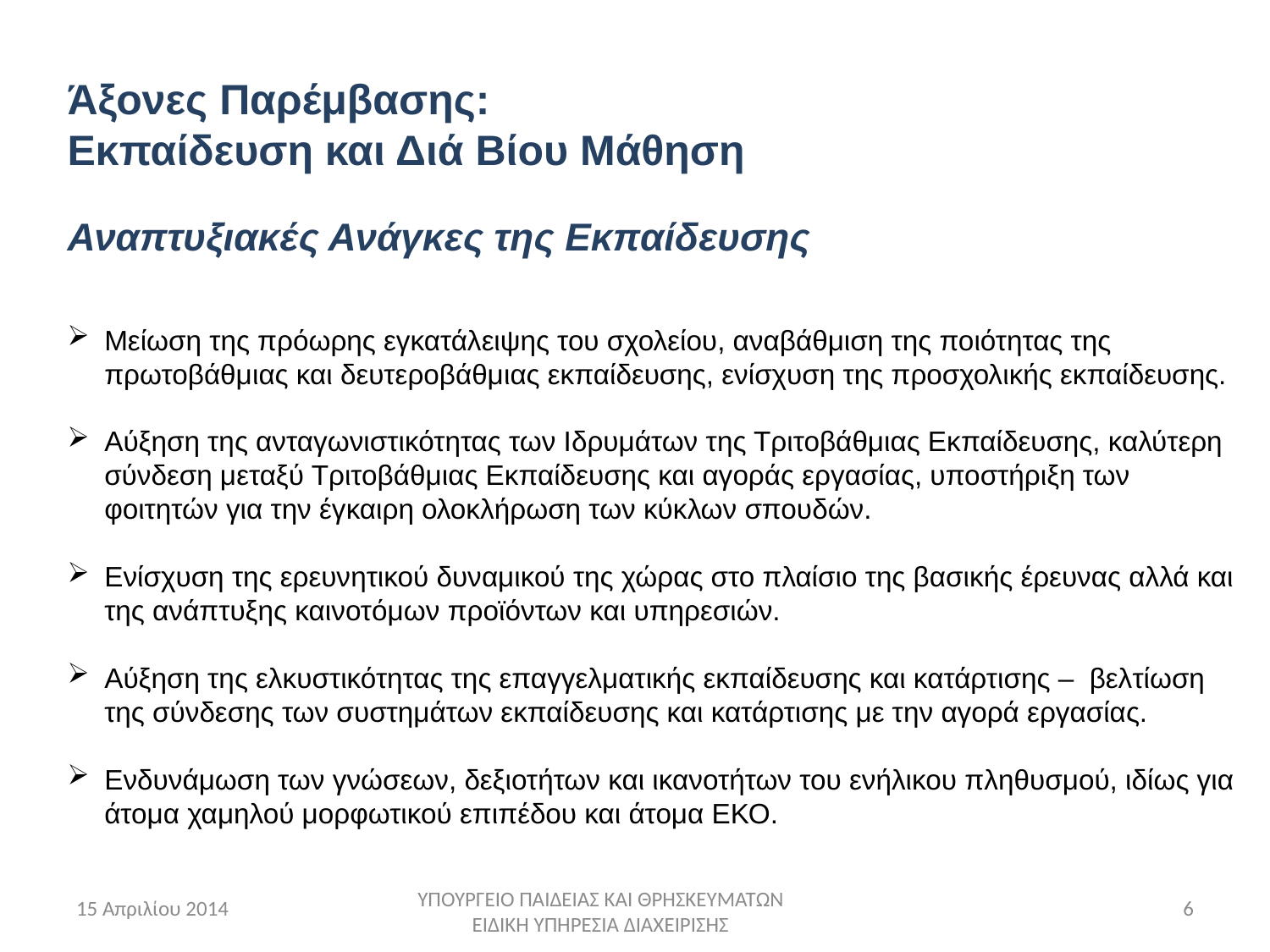

Άξονες Παρέμβασης:
Εκπαίδευση και Διά Βίου Μάθηση
Αναπτυξιακές Ανάγκες της Εκπαίδευσης
Μείωση της πρόωρης εγκατάλειψης του σχολείου, αναβάθμιση της ποιότητας της πρωτοβάθμιας και δευτεροβάθμιας εκπαίδευσης, ενίσχυση της προσχολικής εκπαίδευσης.

Αύξηση της ανταγωνιστικότητας των Ιδρυμάτων της Τριτοβάθμιας Εκπαίδευσης, καλύτερη σύνδεση μεταξύ Τριτοβάθμιας Εκπαίδευσης και αγοράς εργασίας, υποστήριξη των φοιτητών για την έγκαιρη ολοκλήρωση των κύκλων σπουδών.

Ενίσχυση της ερευνητικού δυναμικού της χώρας στο πλαίσιο της βασικής έρευνας αλλά και της ανάπτυξης καινοτόμων προϊόντων και υπηρεσιών.

Αύξηση της ελκυστικότητας της επαγγελματικής εκπαίδευσης και κατάρτισης –  βελτίωση της σύνδεσης των συστημάτων εκπαίδευσης και κατάρτισης με την αγορά εργασίας.

Ενδυνάμωση των γνώσεων, δεξιοτήτων και ικανοτήτων του ενήλικου πληθυσμού, ιδίως για άτομα χαμηλού μορφωτικού επιπέδου και άτομα ΕΚΟ.

15 Απριλίου 2014
6
ΥΠΟΥΡΓΕΙΟ ΠΑΙΔΕΙΑΣ ΚΑΙ ΘΡΗΣΚΕΥΜΑΤΩΝ
ΕΙΔΙΚΗ ΥΠΗΡΕΣΙΑ ΔΙΑΧΕΙΡΙΣΗΣ